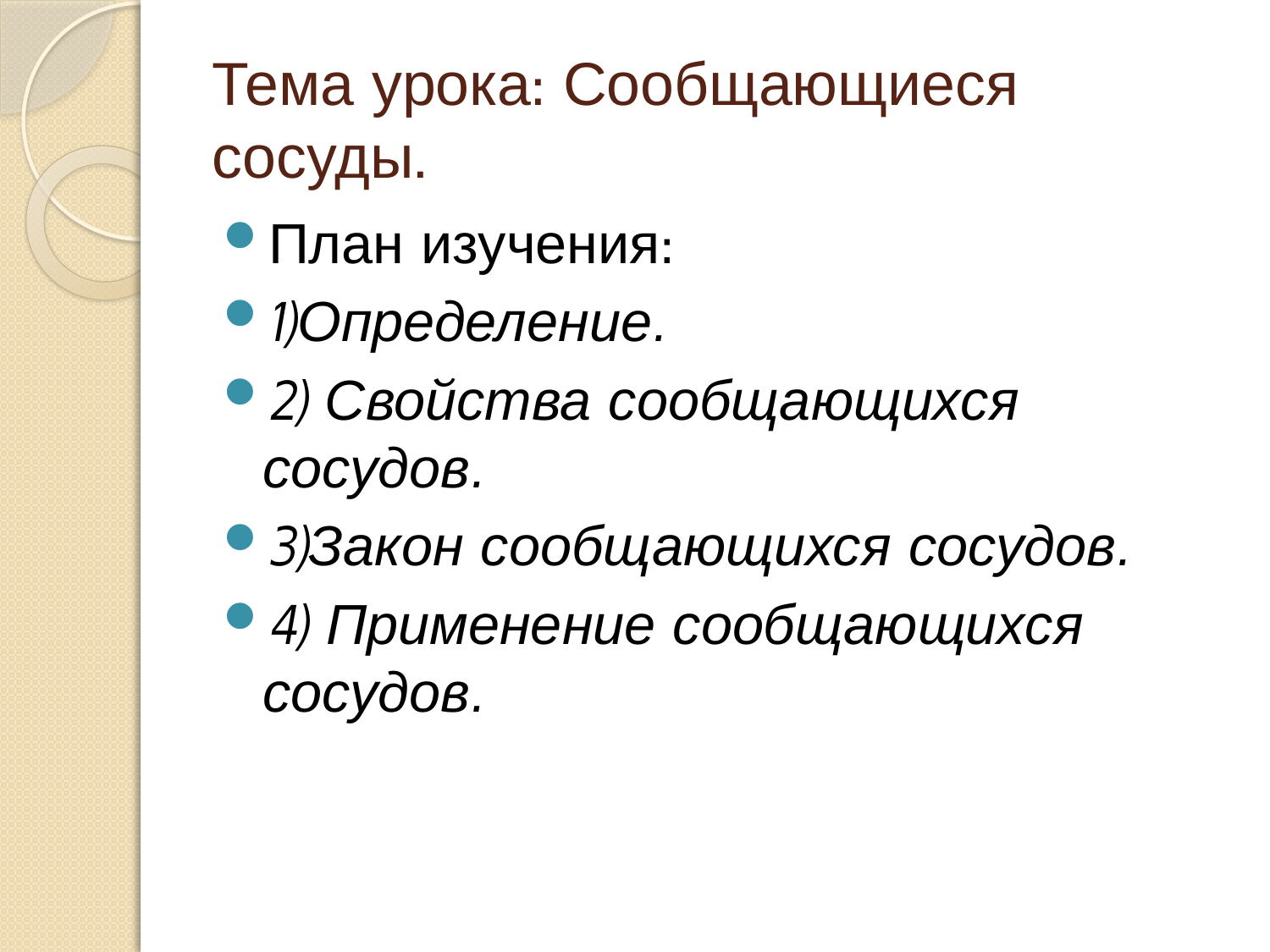

# Тема урока: Сообщающиеся сосуды.
План изучения:
1)Определение.
2) Свойства сообщающихся сосудов.
3)Закон сообщающихся сосудов.
4) Применение сообщающихся сосудов.